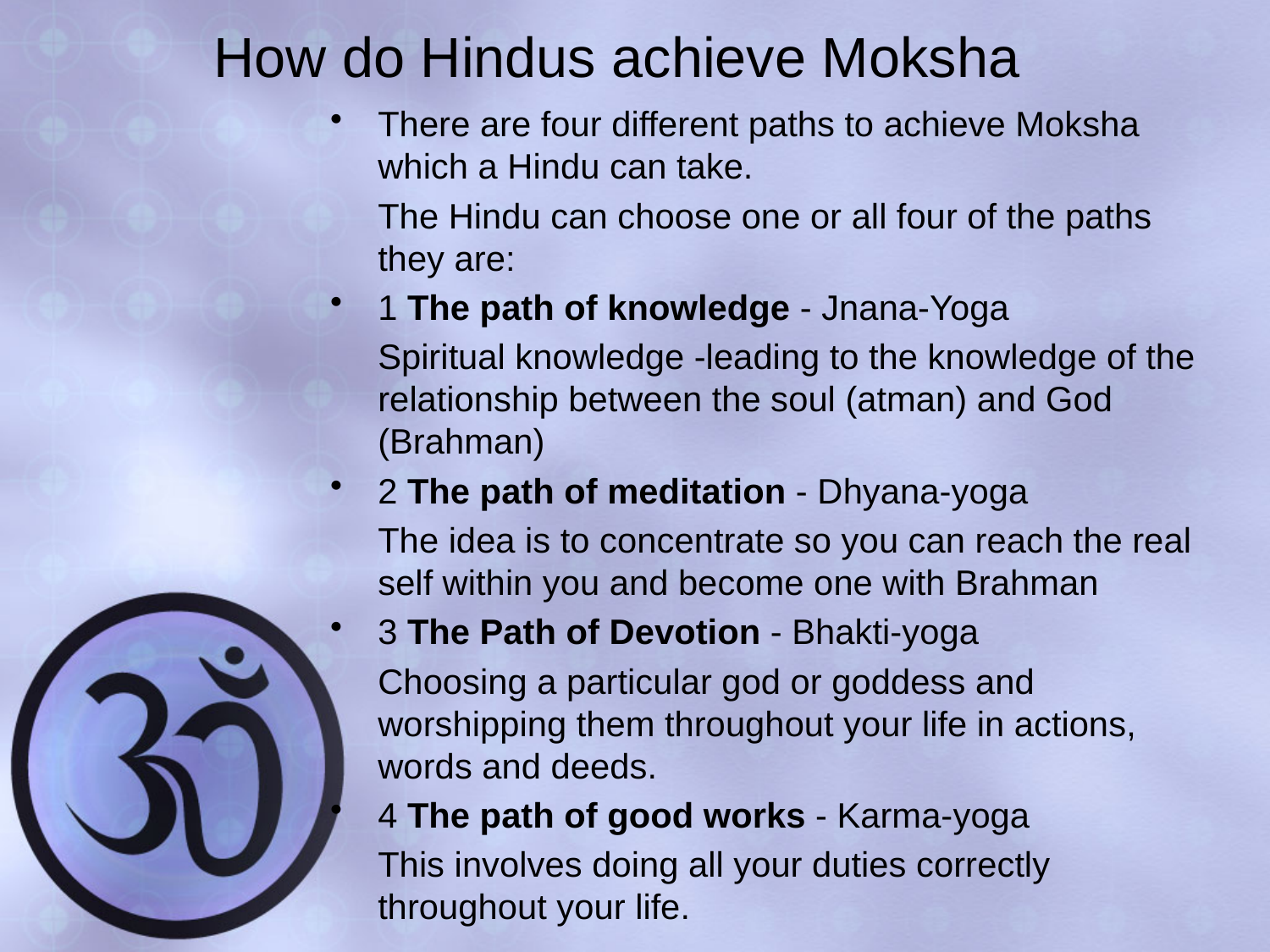

# How do Hindus achieve Moksha
There are four different paths to achieve Moksha which a Hindu can take.
	The Hindu can choose one or all four of the paths they are:
1 The path of knowledge - Jnana-Yoga
	Spiritual knowledge -leading to the knowledge of the relationship between the soul (atman) and God (Brahman)
2 The path of meditation - Dhyana-yoga
	The idea is to concentrate so you can reach the real self within you and become one with Brahman
3 The Path of Devotion - Bhakti-yoga
	Choosing a particular god or goddess and worshipping them throughout your life in actions, words and deeds.
4 The path of good works - Karma-yoga
	This involves doing all your duties correctly throughout your life.